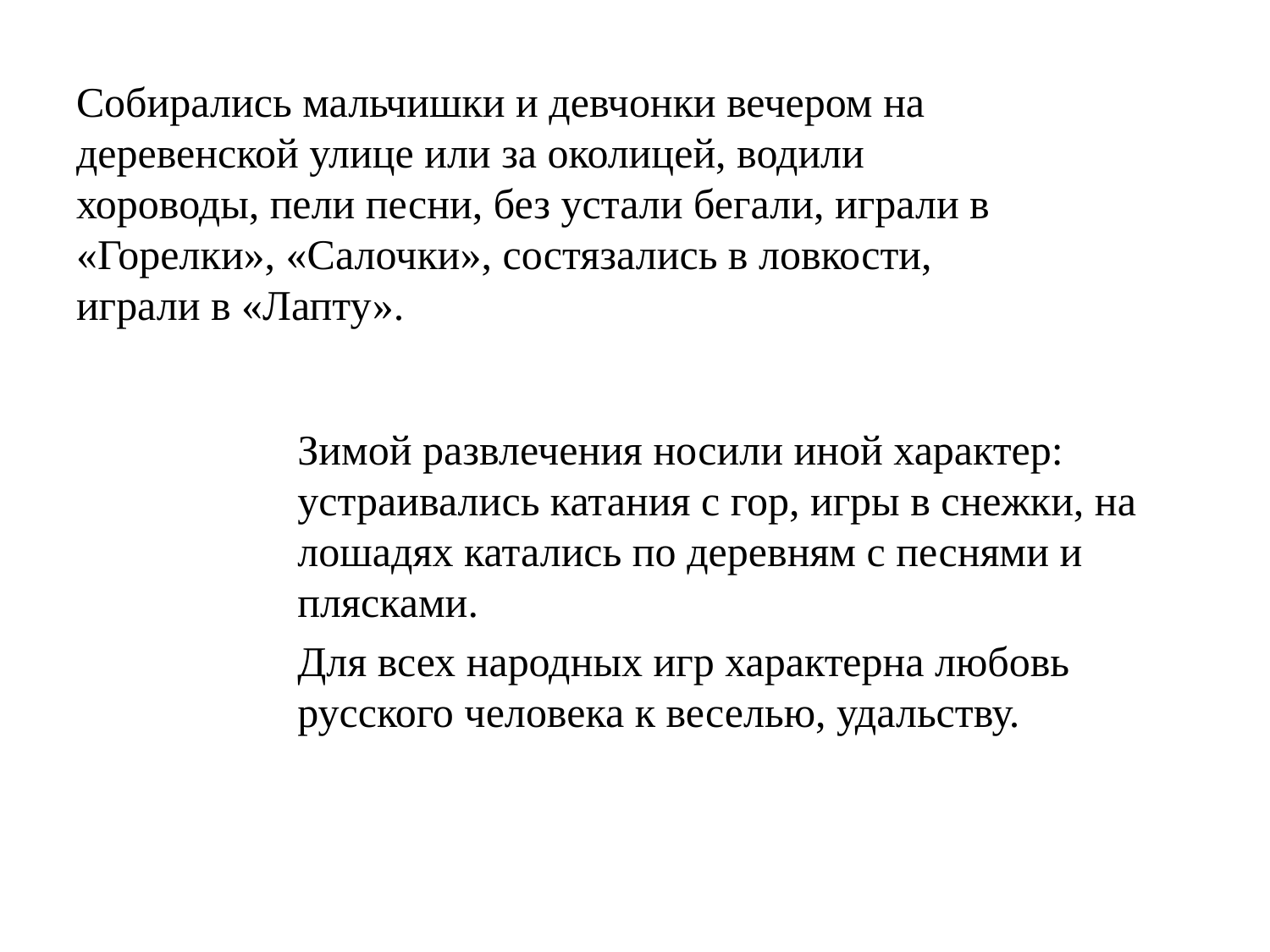

# Собирались мальчишки и девчонки вечером на деревенской улице или за околицей, водили хороводы, пели песни, без устали бегали, играли в «Горелки», «Салочки», состязались в ловкости, играли в «Лапту».
Зимой развлечения носили иной характер: устраивались катания с гор, игры в снежки, на лошадях катались по деревням с песнями и плясками.
Для всех народных игр характерна любовь русского человека к веселью, удальству.